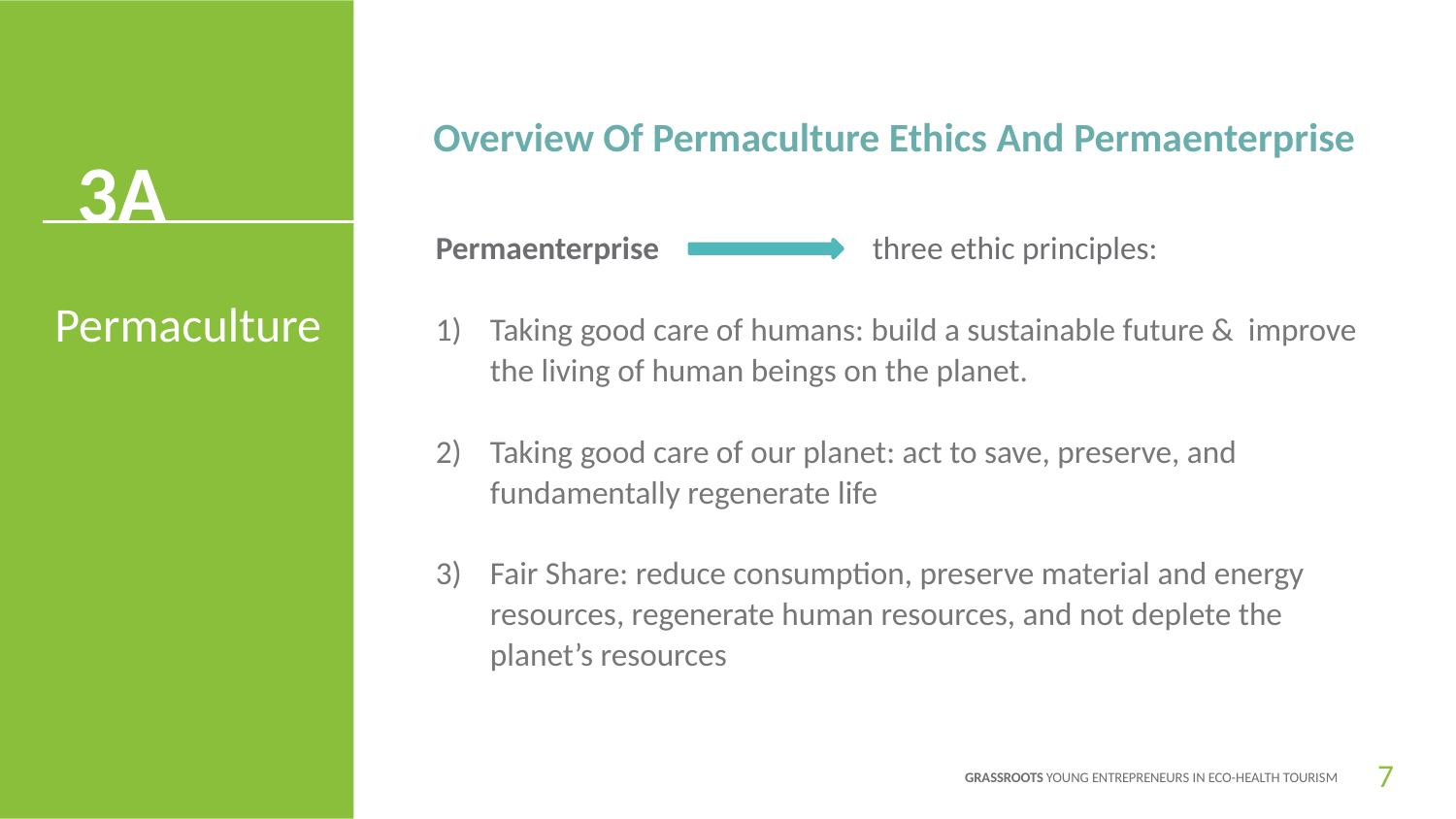

Overview Of Permaculture Ethics And Permaenterprise

3A
Permaenterprise 		three ethic principles:

Taking good care of humans: build a sustainable future &  improve the living of human beings on the planet.

Taking good care of our planet: act to save, preserve, and fundamentally regenerate life

Fair Share: reduce consumption, preserve material and energy resources, regenerate human resources, and not deplete the planet’s resources

Permaculture

7